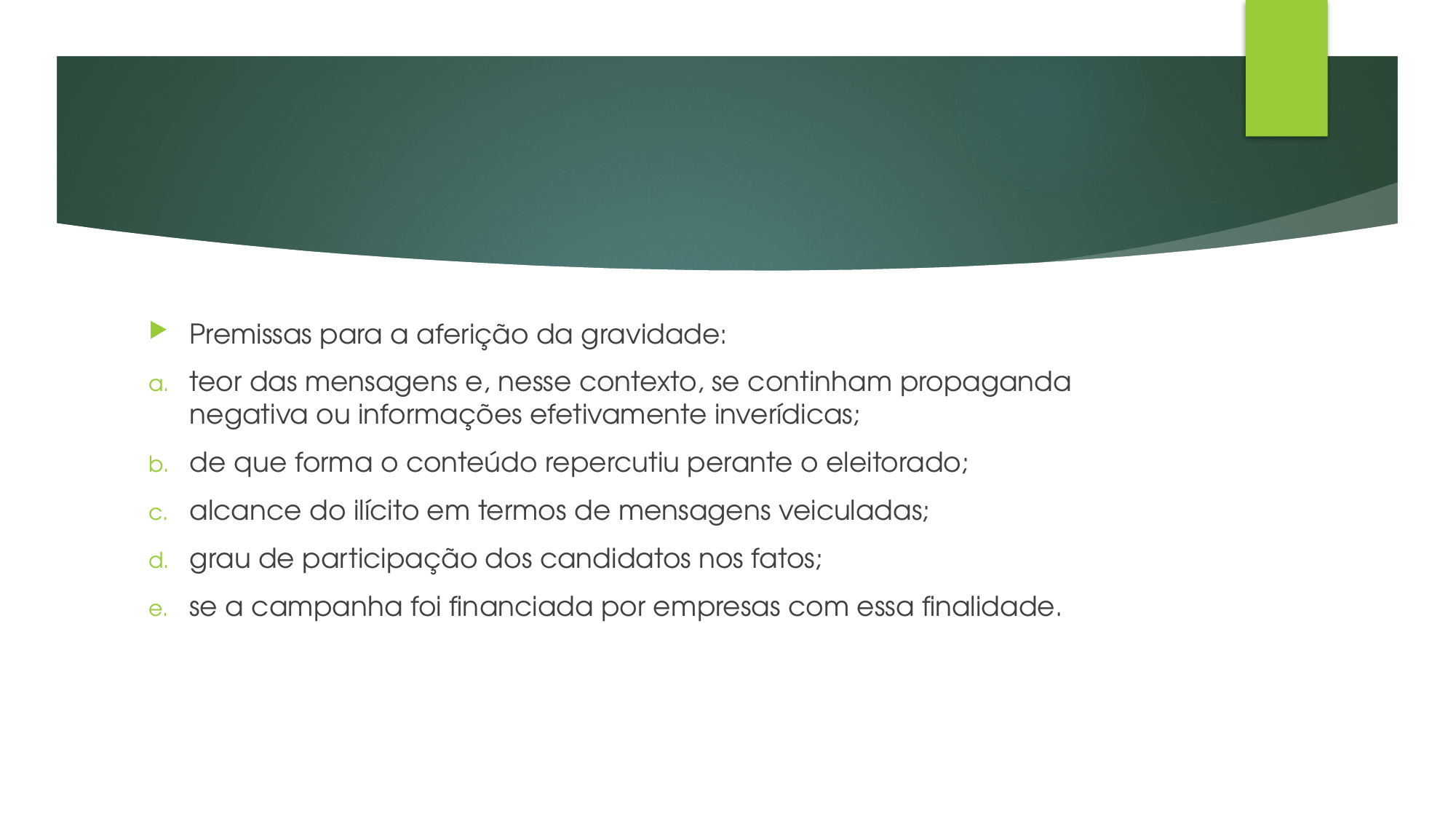

#
Premissas para a aferição da gravidade:
teor das mensagens e, nesse contexto, se continham propaganda negativa ou informações efetivamente inverídicas;
de que forma o conteúdo repercutiu perante o eleitorado;
alcance do ilícito em termos de mensagens veiculadas;
grau de participação dos candidatos nos fatos;
se a campanha foi financiada por empresas com essa finalidade.